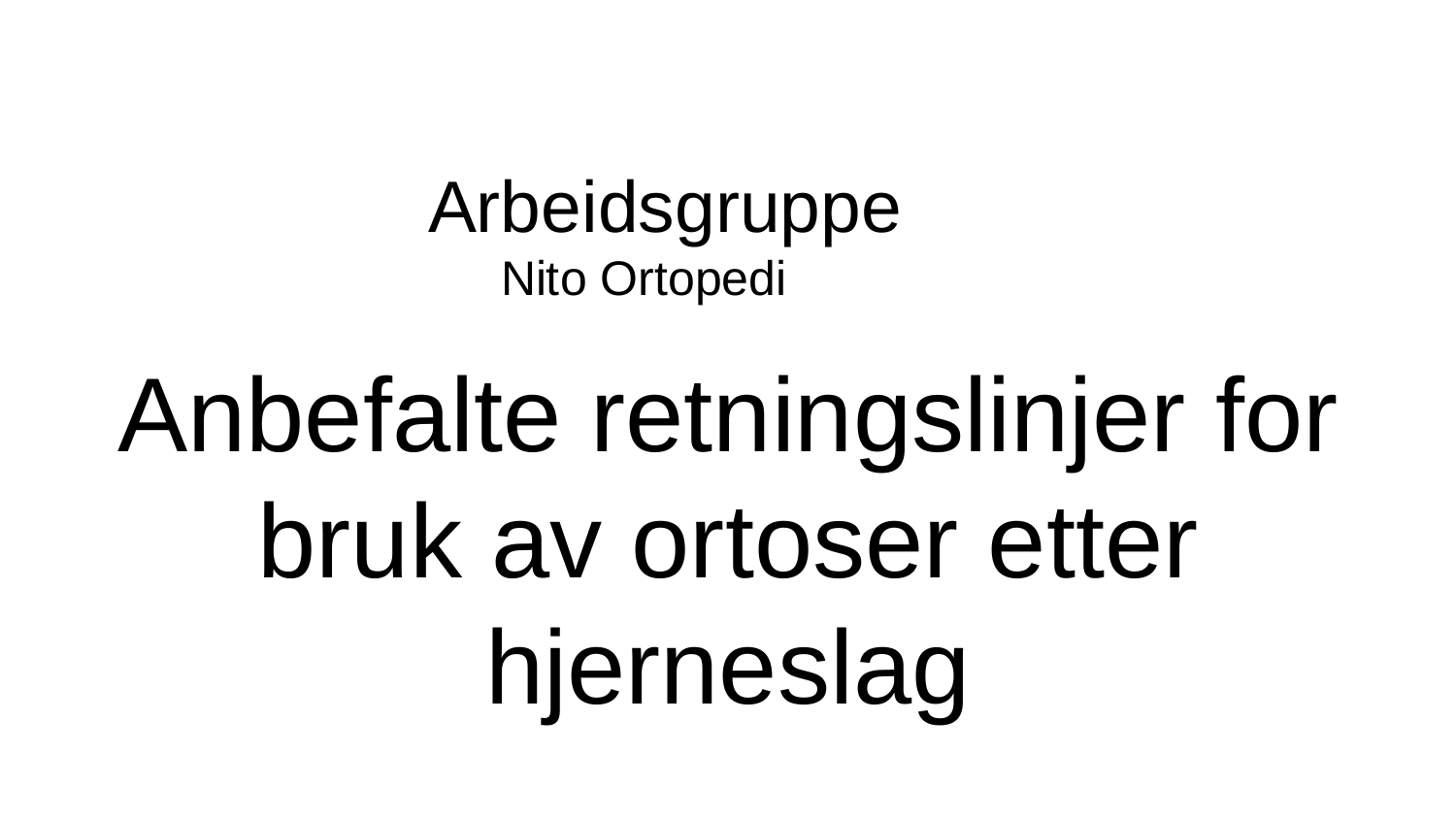

# Arbeidsgruppe
Nito Ortopedi
Anbefalte retningslinjer for bruk av ortoser etter hjerneslag